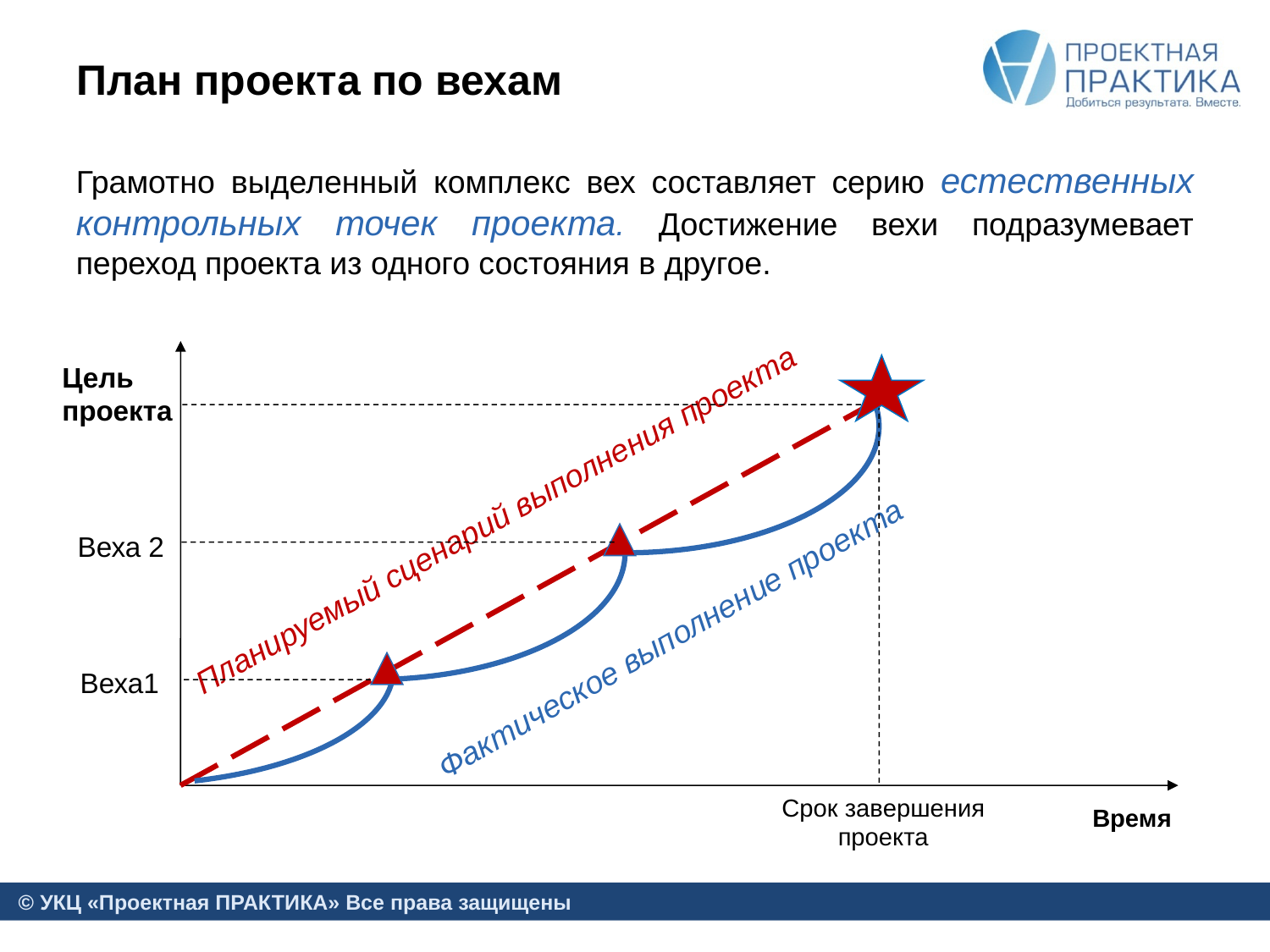

# План проекта по вехам
Грамотно выделенный комплекс вех составляет серию естественных контрольных точек проекта. Достижение вехи подразумевает переход проекта из одного состояния в другое.

Цель проекта

Планируемый сценарий выполнения проекта
Веха 2

Фактическое выполнение проекта

Веха1

Срок завершения проекта
Время